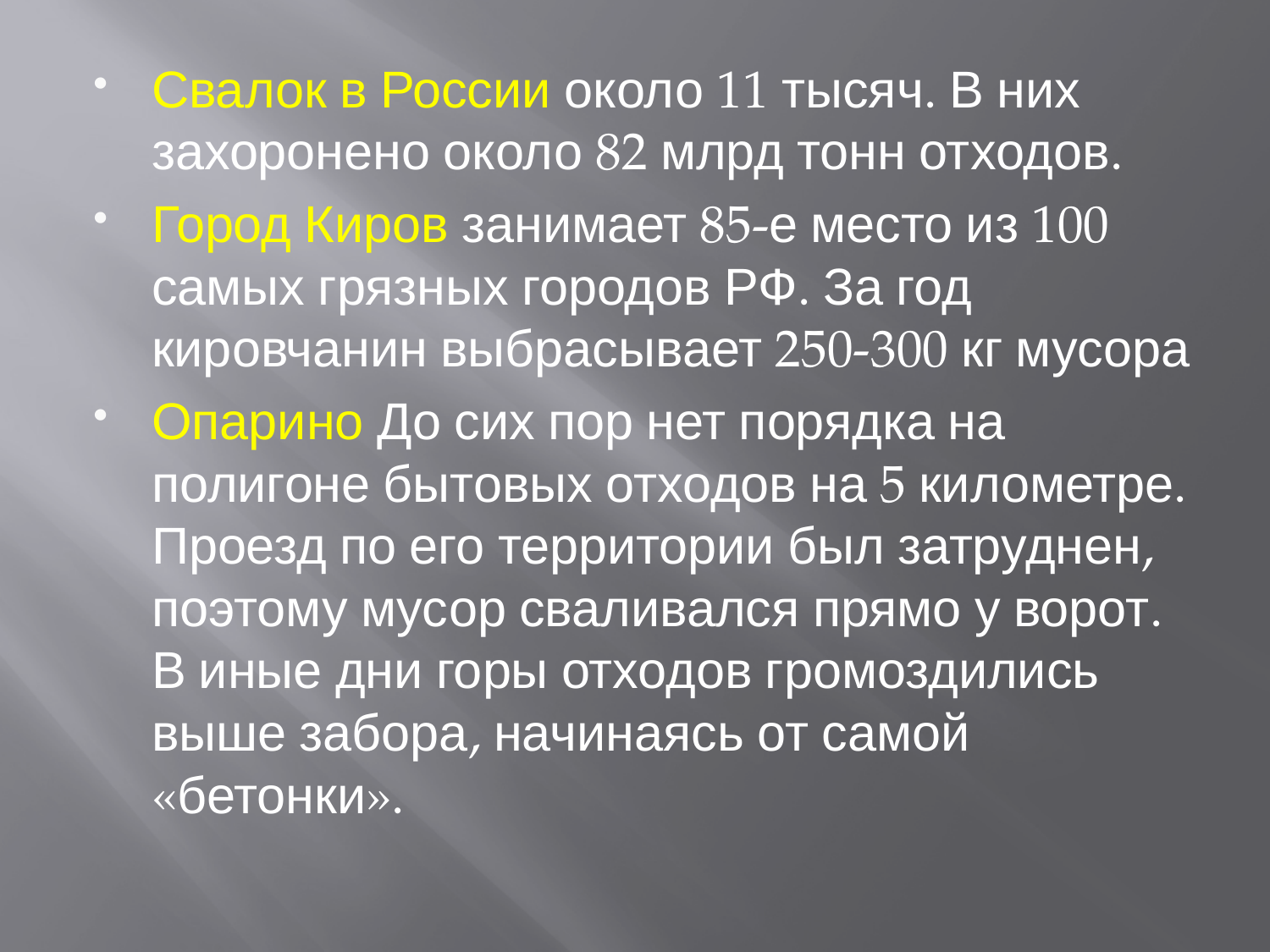

Свалок в России около 11 тысяч. В них захоронено около 82 млрд тонн отходов.
Город Киров занимает 85-е место из 100 самых грязных городов РФ. За год кировчанин выбрасывает 250-300 кг мусора
Опарино До сих пор нет порядка на полигоне бытовых отходов на 5 километре. Проезд по его территории был затруднен, поэтому мусор сваливался прямо у ворот. В иные дни горы отходов громоздились выше забора, начинаясь от самой «бетонки».